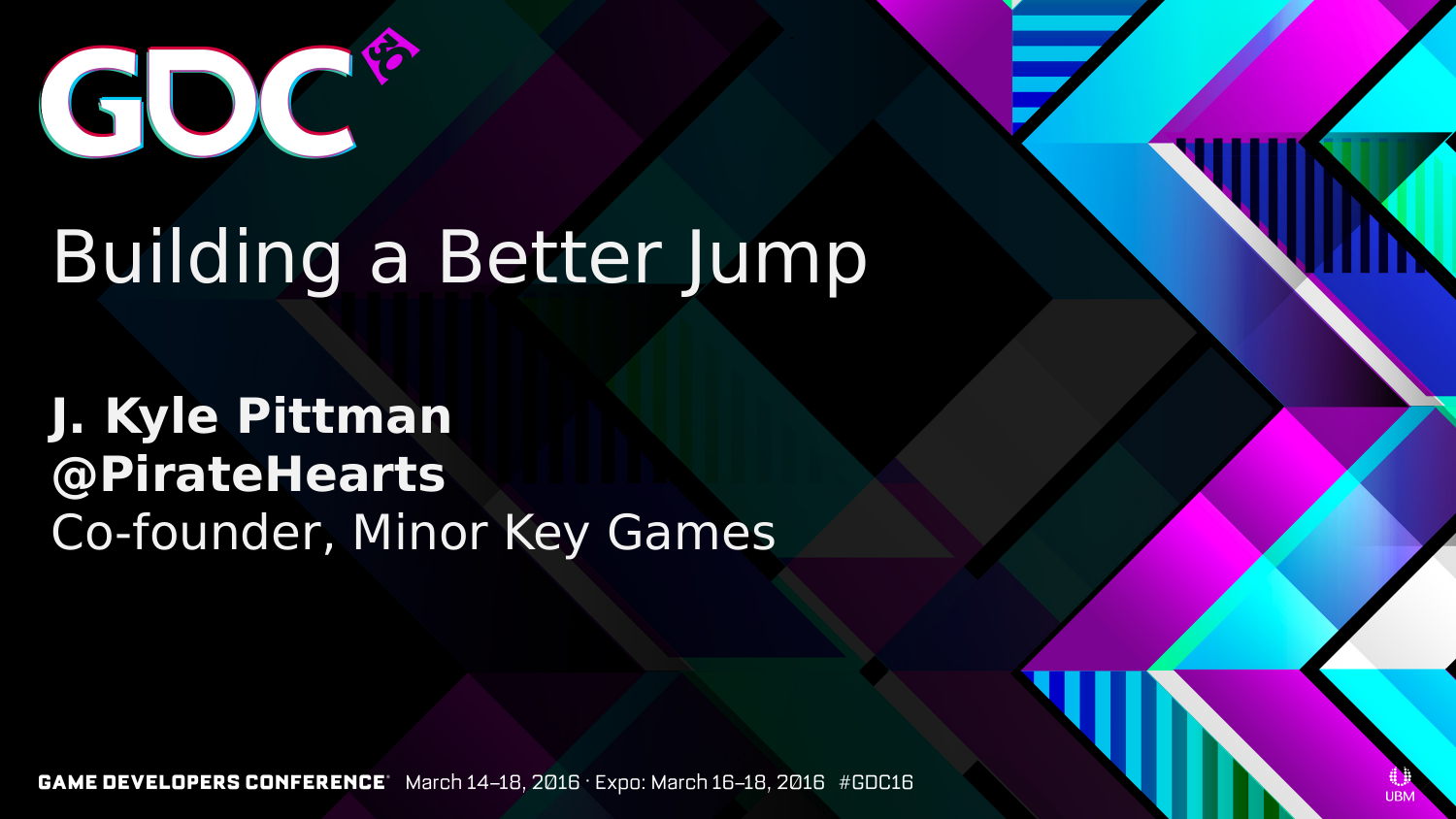

Building a Better Jump
J. Kyle Pittman
@PirateHearts
Co-founder, Minor Key Games